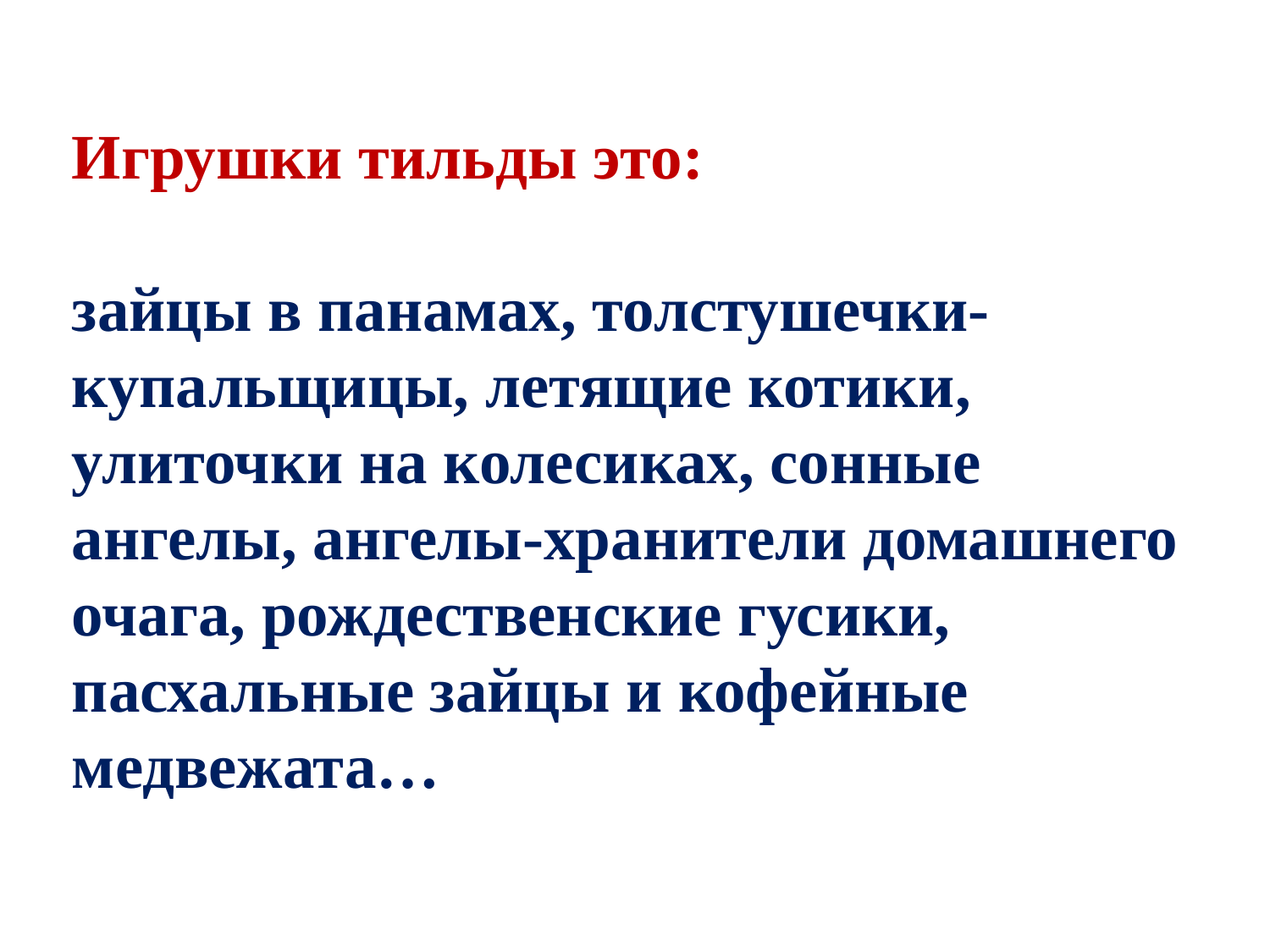

Игрушки тильды это:

зайцы в панамах, толстушечки-купальщицы, летящие котики, улиточки на колесиках, сонные ангелы, ангелы-хранители домашнего очага, рождественские гусики, пасхальные зайцы и кофейные медвежата…